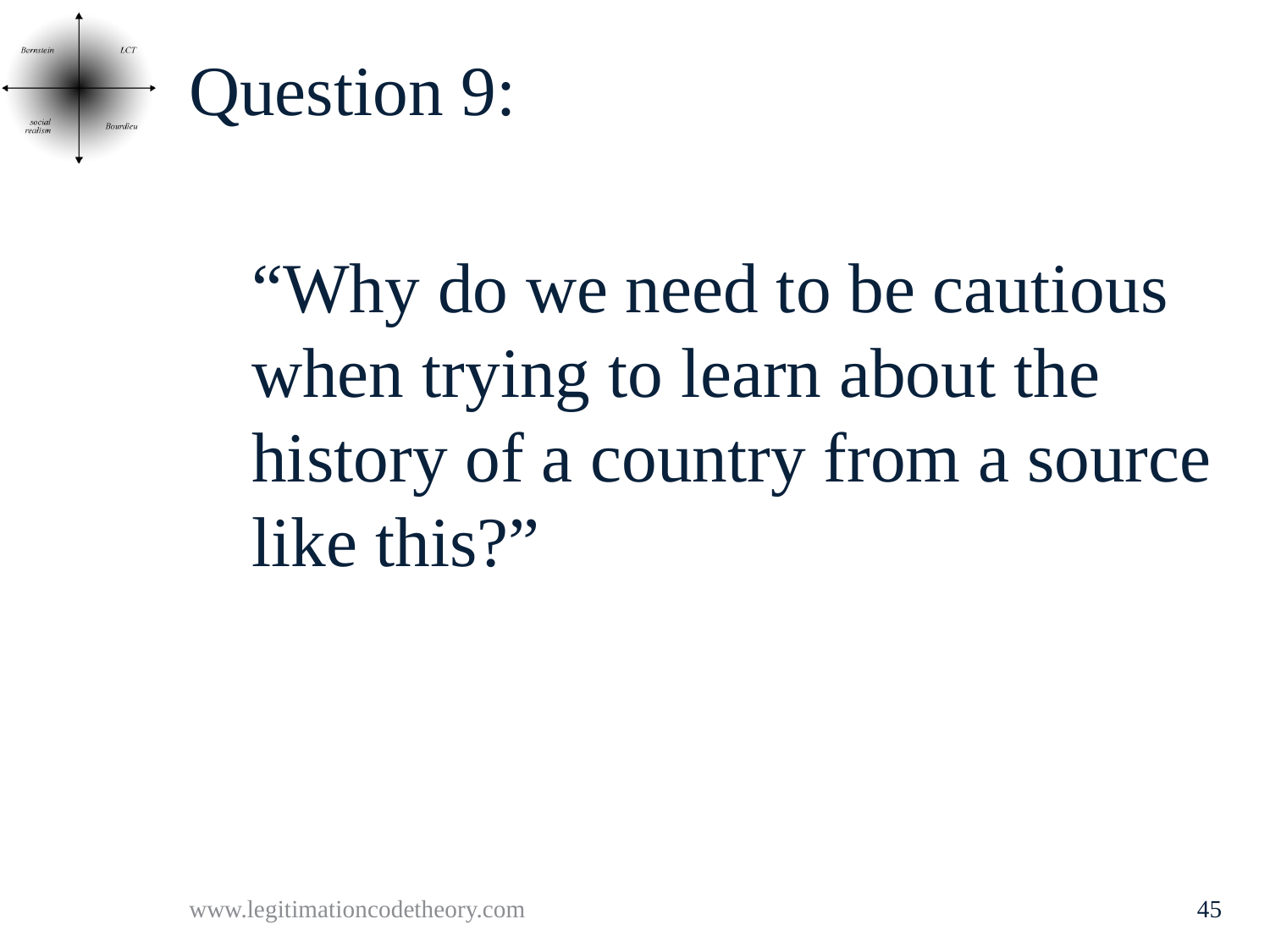

Question 9:

	“Why do we need to be cautious when trying to learn about the history of a country from a source like this?”

www.legitimationcodetheory.com
45